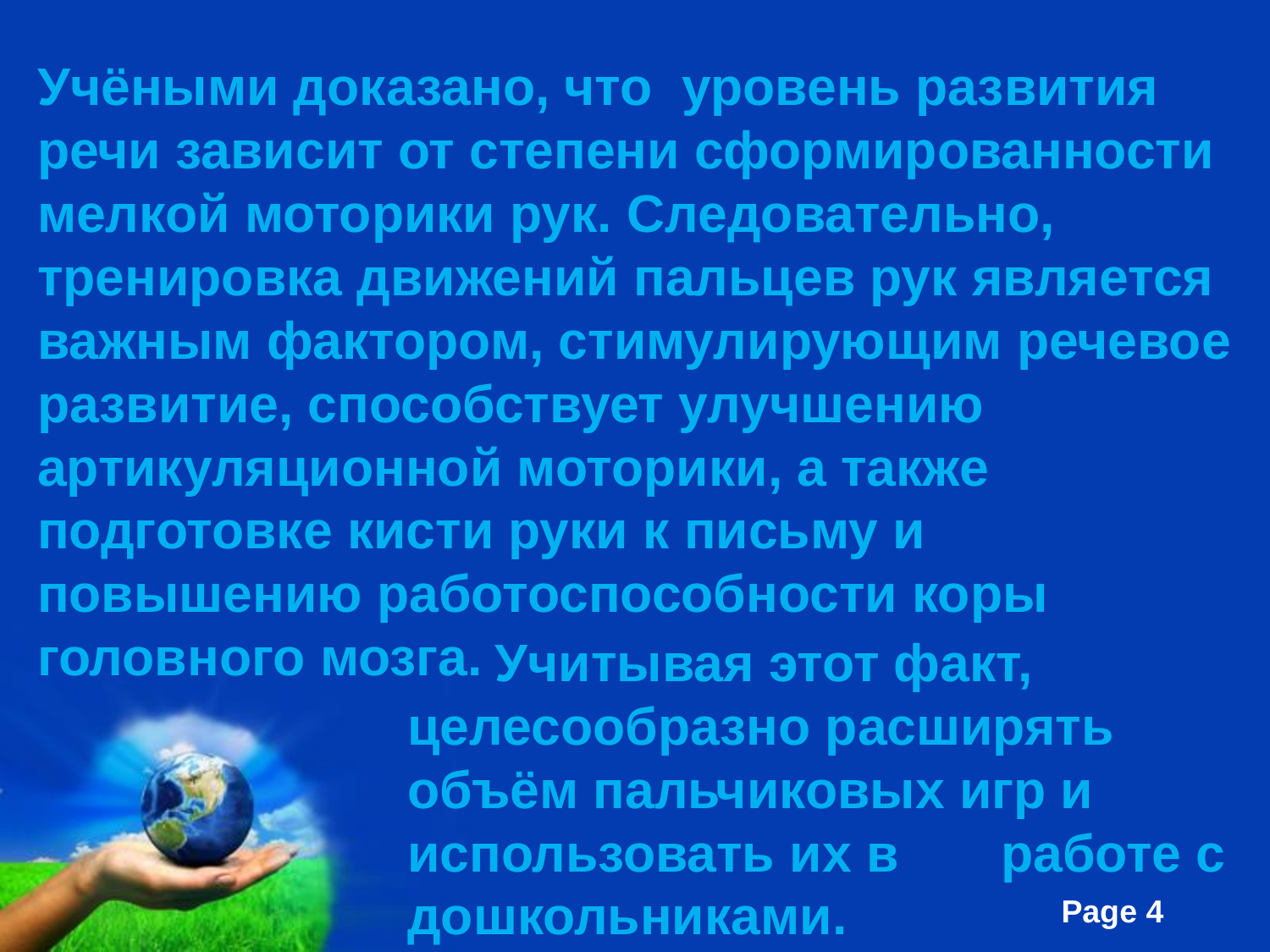

# Учёными доказано, что  уровень развития речи зависит от степени сформированности мелкой моторики рук. Следовательно, тренировка движений пальцев рук является важным фактором, стимулирующим речевое развитие, способствует улучшению артикуляционной моторики, а также подготовке кисти руки к письму и повышению работоспособности коры головного мозга.
      Учитывая этот факт, целесообразно расширять объём пальчиковых игр и использовать их в       работе с дошкольниками.